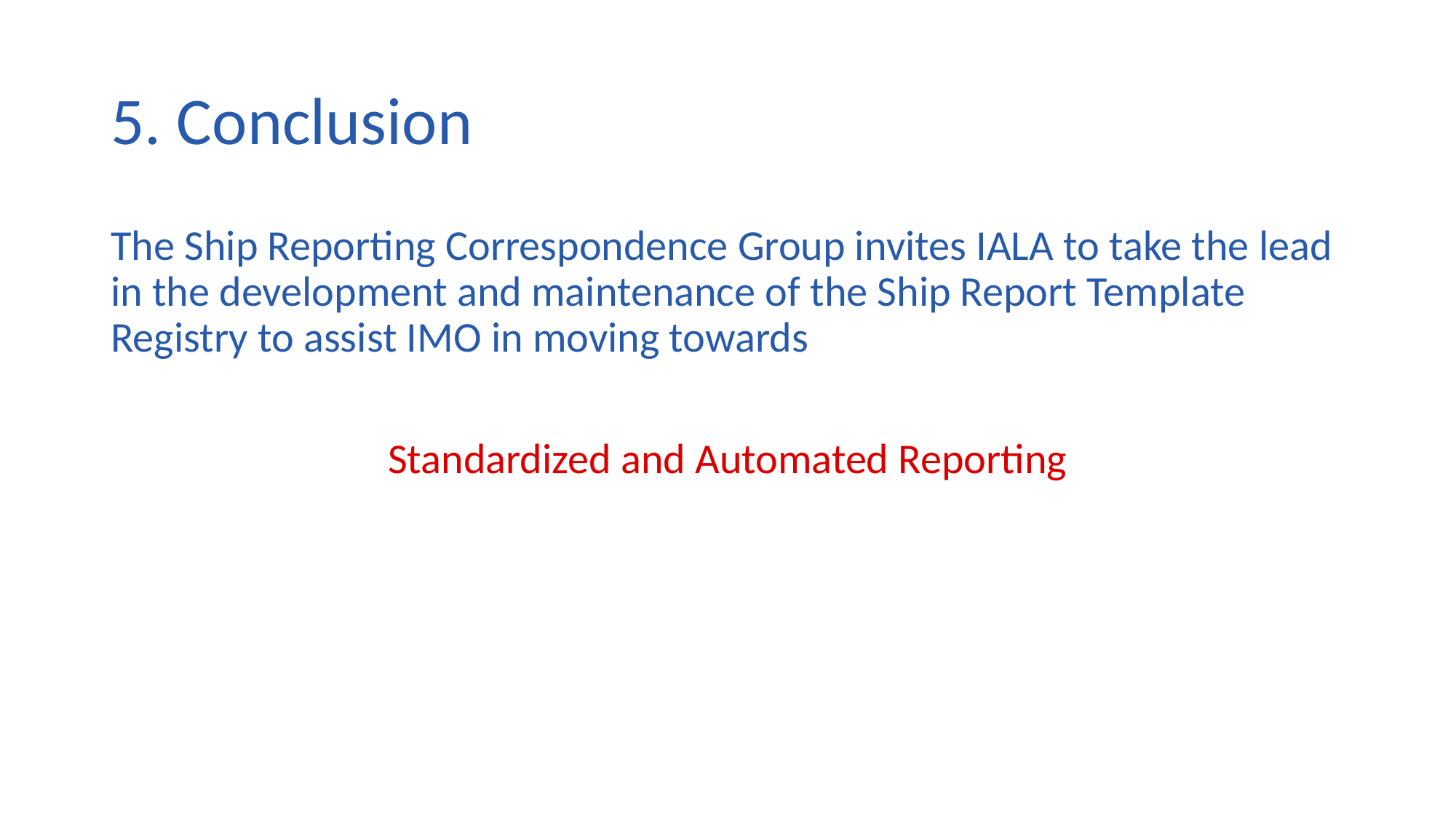

# 5. Conclusion
The Ship Reporting Correspondence Group invites IALA to take the lead in the development and maintenance of the Ship Report Template Registry to assist IMO in moving towards

Standardized and Automated Reporting